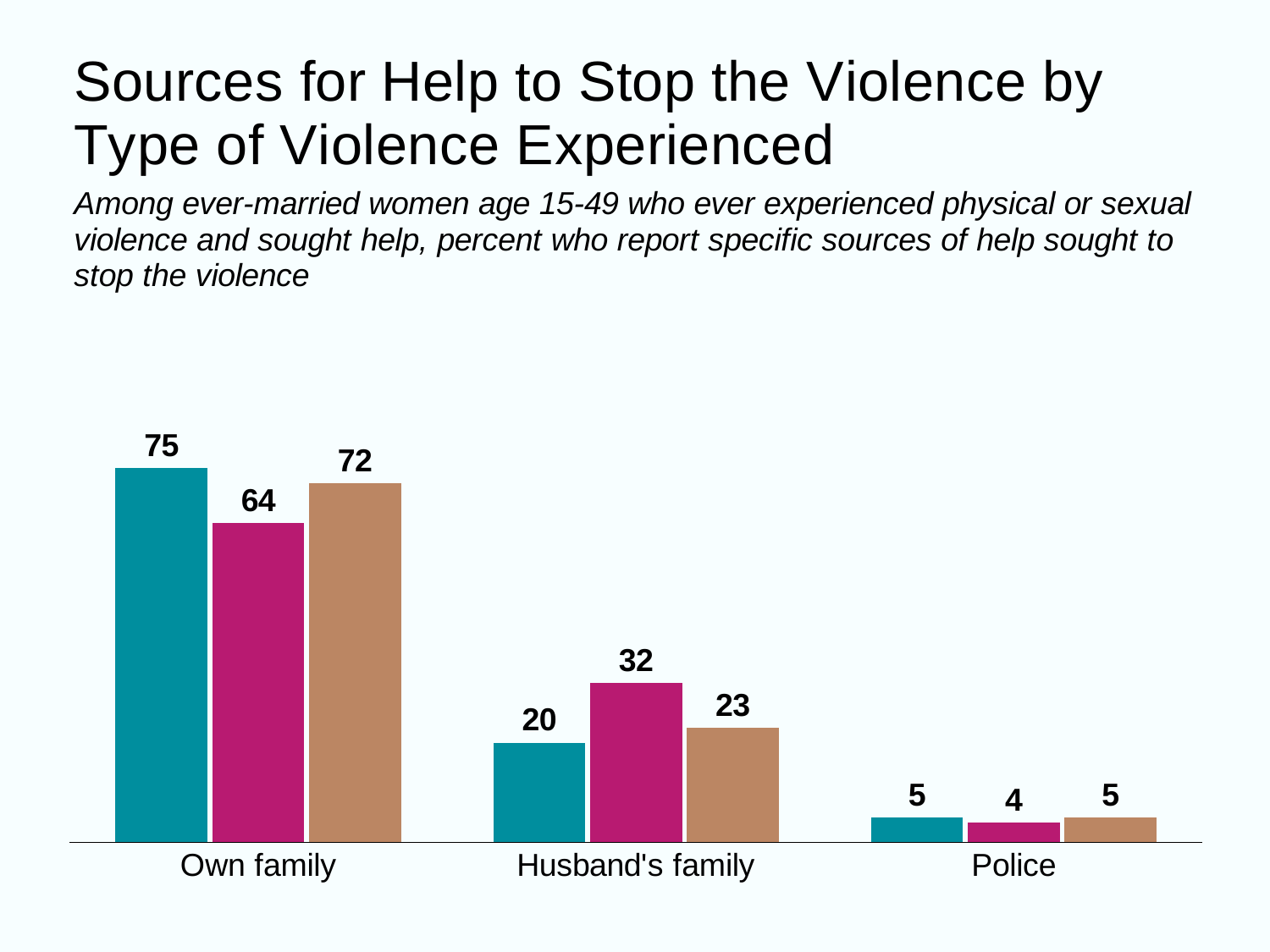

### Chart

| Category | Physical only | Both physical and sexual | Physical or sexual |
|---|---|---|---|
| Own family | 75.0 | 64.0 | 72.0 |
| Husband's family | 20.0 | 32.0 | 23.0 |
| Police | 5.0 | 4.0 | 5.0 |